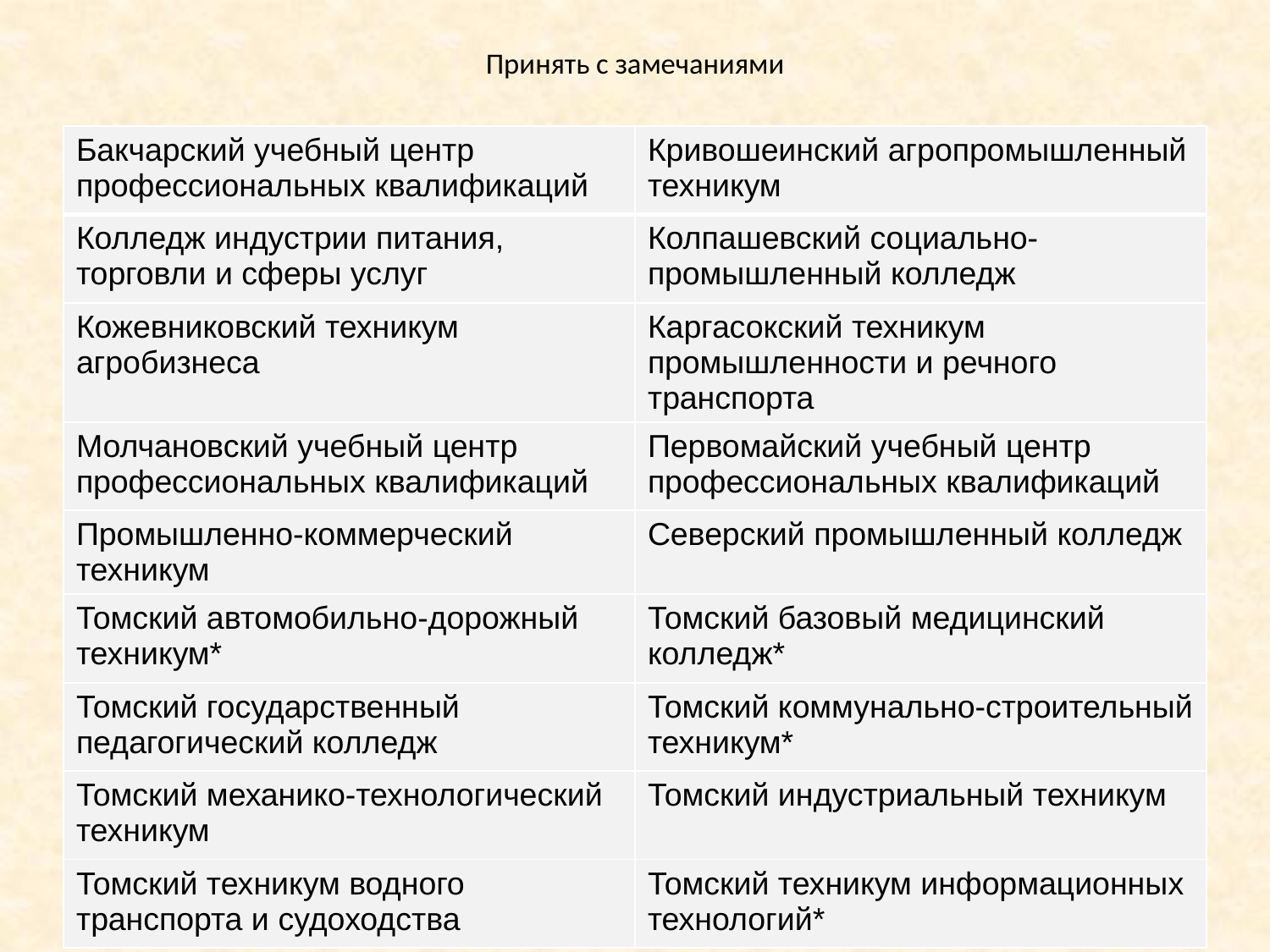

# Принять с замечаниями
| Бакчарский учебный центр профессиональных квалификаций | Кривошеинский агропромышленный техникум |
| --- | --- |
| Колледж индустрии питания, торговли и сферы услуг | Колпашевский социально-промышленный колледж |
| Кожевниковский техникум агробизнеса | Каргасокский техникум промышленности и речного транспорта |
| Молчановский учебный центр профессиональных квалификаций | Первомайский учебный центр профессиональных квалификаций |
| Промышленно-коммерческий техникум | Северский промышленный колледж |
| Томский автомобильно-дорожный техникум\* | Томский базовый медицинский колледж\* |
| Томский государственный педагогический колледж | Томский коммунально-строительный техникум\* |
| Томский механико-технологический техникум | Томский индустриальный техникум |
| Томский техникум водного транспорта и судоходства | Томский техникум информационных технологий\* |